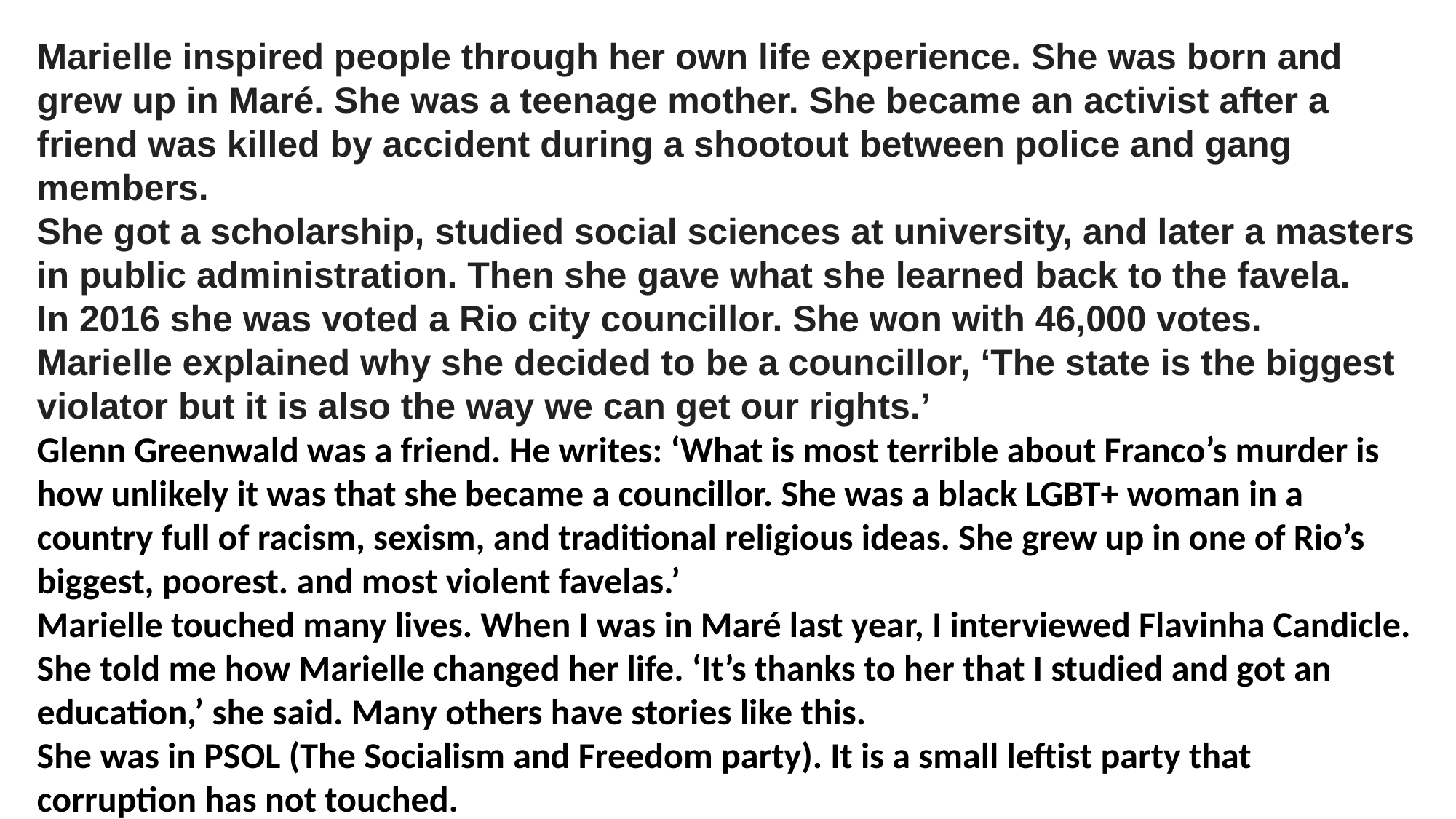

Marielle inspired people through her own life experience. She was born and grew up in Maré. She was a teenage mother. She became an activist after a friend was killed by accident during a shootout between police and gang members.
She got a scholarship, studied social sciences at university, and later a masters in public administration. Then she gave what she learned back to the favela.
In 2016 she was voted a Rio city councillor. She won with 46,000 votes.
Marielle explained why she decided to be a councillor, ‘The state is the biggest violator but it is also the way we can get our rights.’
Glenn Greenwald was a friend. He writes: ‘What is most terrible about Franco’s murder is how unlikely it was that she became a councillor. She was a black LGBT+ woman in a country full of racism, sexism, and traditional religious ideas. She grew up in one of Rio’s biggest, poorest. and most violent favelas.’
Marielle touched many lives. When I was in Maré last year, I interviewed Flavinha Candicle. She told me how Marielle changed her life. ‘It’s thanks to her that I studied and got an education,’ she said. Many others have stories like this.
She was in PSOL (The Socialism and Freedom party). It is a small leftist party that corruption has not touched.